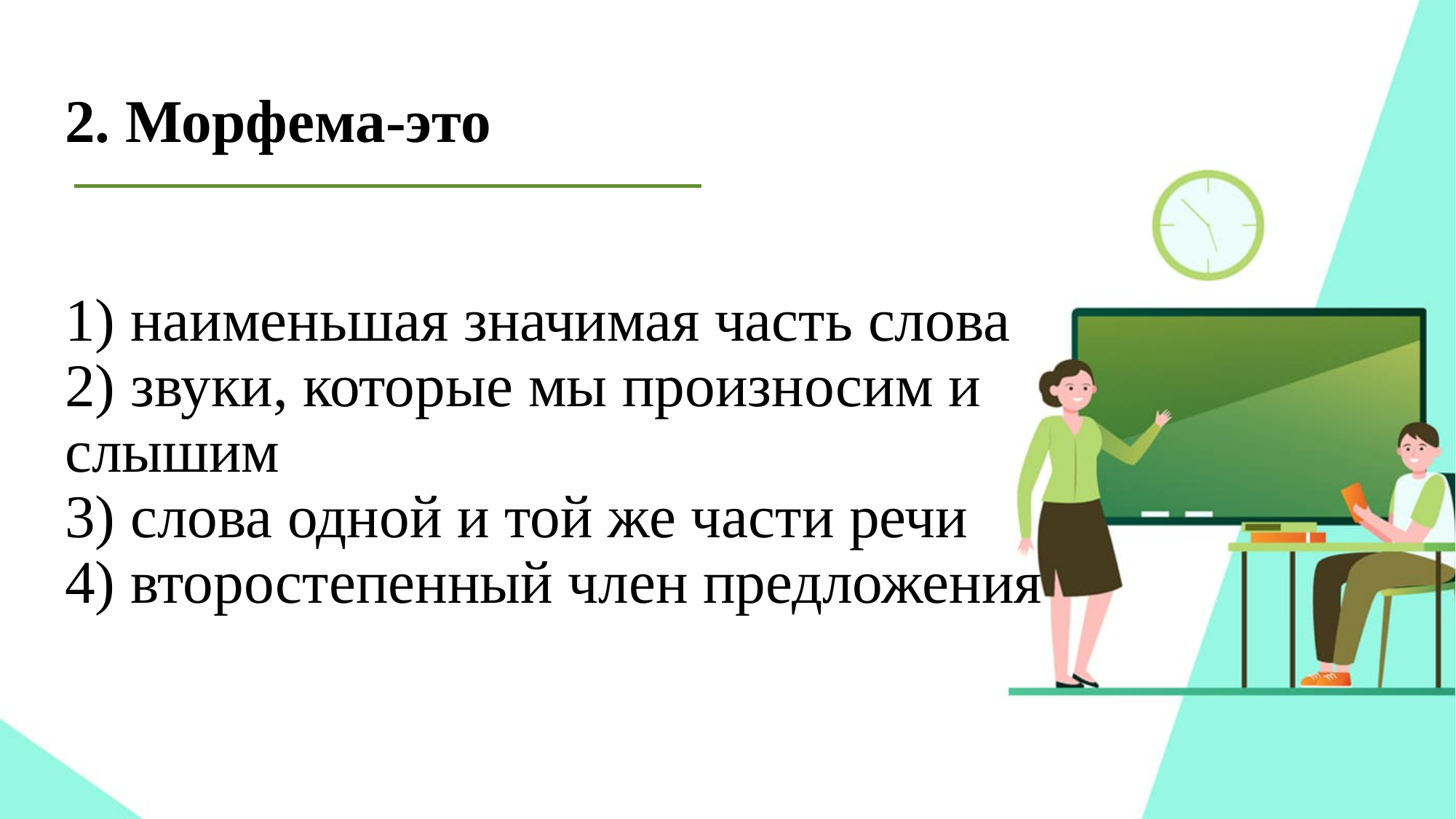

# 2. Морфема-это
1) наименьшая значимая часть слова 
2) звуки, которые мы произносим и слышим 
3) слова одной и той же части речи 
4) второстепенный член предложения